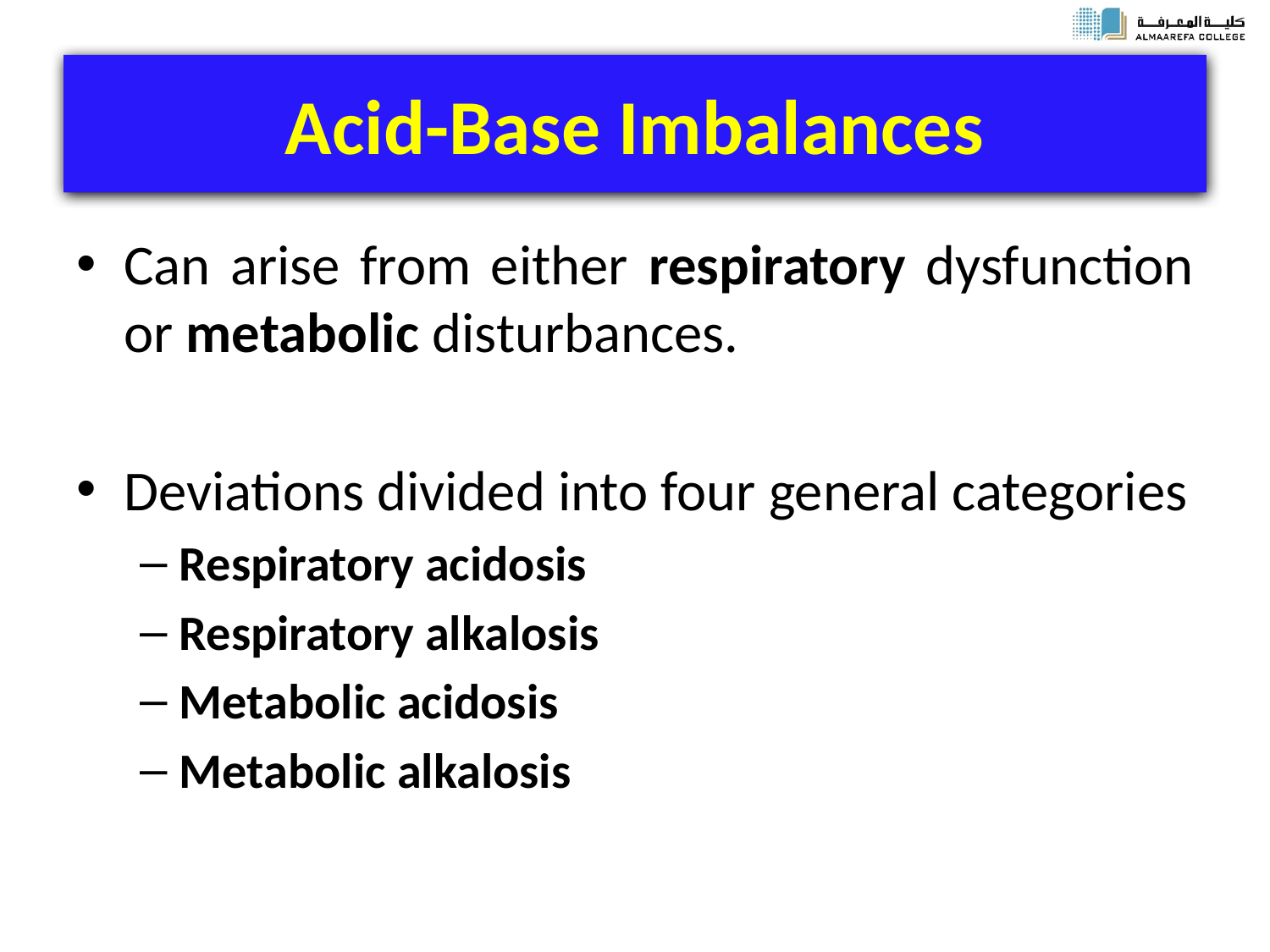

# Acid-Base Imbalances
Can arise from either respiratory dysfunction or metabolic disturbances.

Deviations divided into four general categories
Respiratory acidosis
Respiratory alkalosis
Metabolic acidosis
Metabolic alkalosis